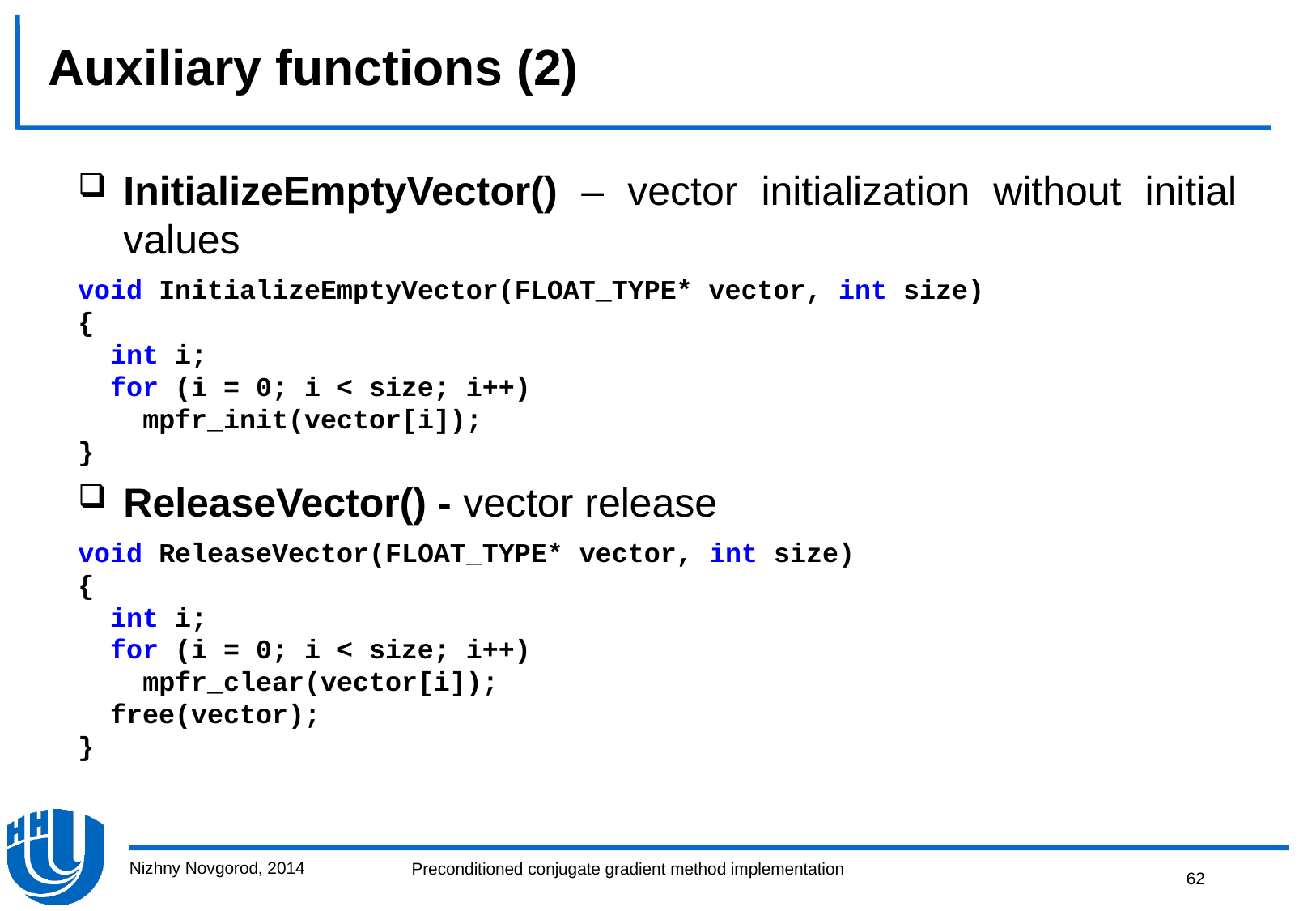

# Auxiliary functions (2)
InitializeEmptyVector() – vector initialization without initial values
void InitializeEmptyVector(FLOAT_TYPE* vector, int size)
{
  int i;
  for (i = 0; i < size; i++)
    mpfr_init(vector[i]);
}
ReleaseVector() - vector release
void ReleaseVector(FLOAT_TYPE* vector, int size)
{
  int i;
  for (i = 0; i < size; i++)
    mpfr_clear(vector[i]);
  free(vector);
}

Nizhny Novgorod, 2014
62
Preconditioned conjugate gradient method implementation